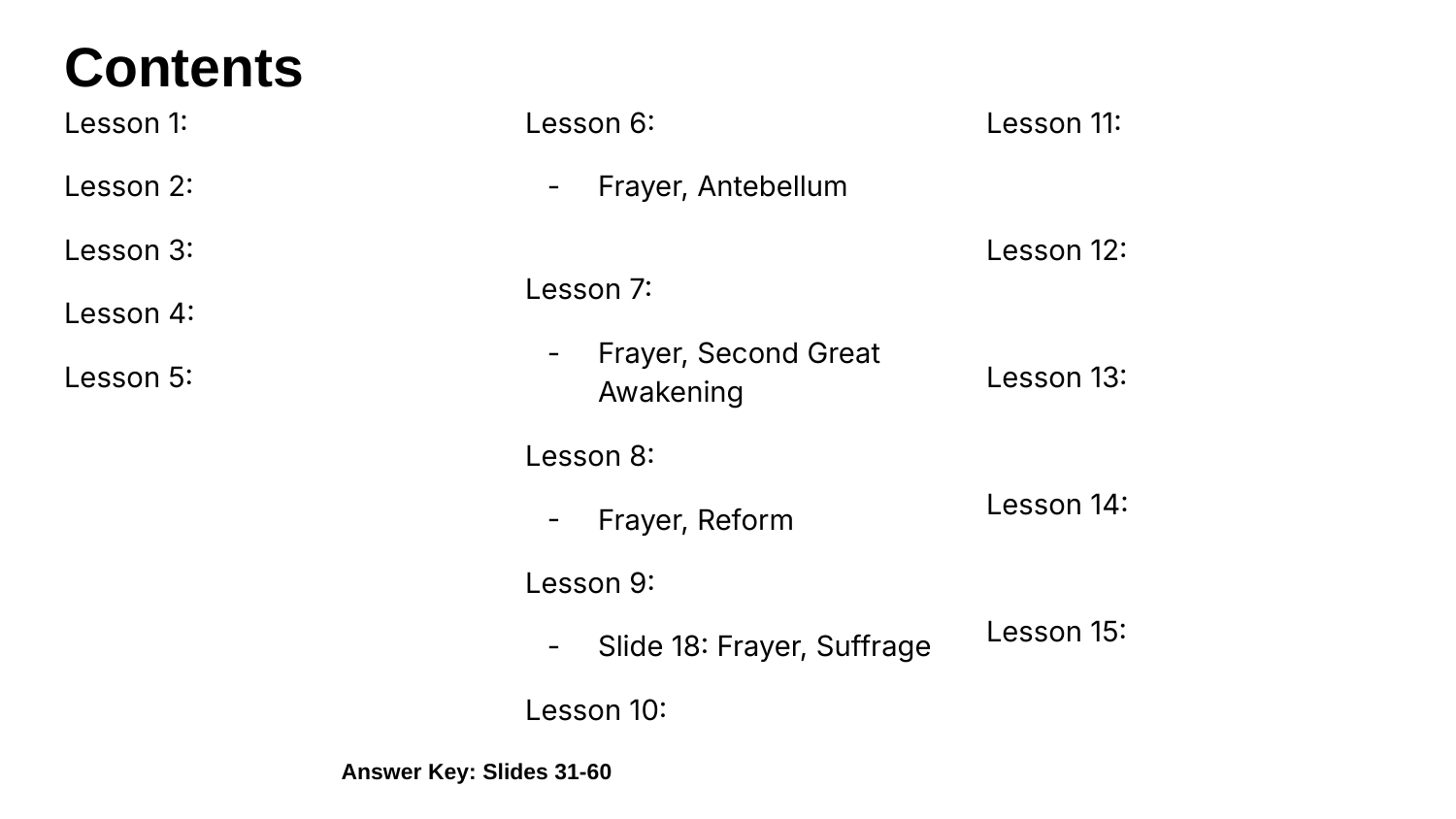

Contents
Lesson 1:
Lesson 2:
Lesson 3:
Lesson 4:
Lesson 5:

Lesson 6:
Frayer, Antebellum

Lesson 7:
Frayer, Second Great Awakening
Lesson 8:
Frayer, Reform
Lesson 9:
Slide 18: Frayer, Suffrage
Lesson 10:

Lesson 11:

Lesson 12:

Lesson 13:

Lesson 14:

Lesson 15:

Answer Key: Slides 31-60